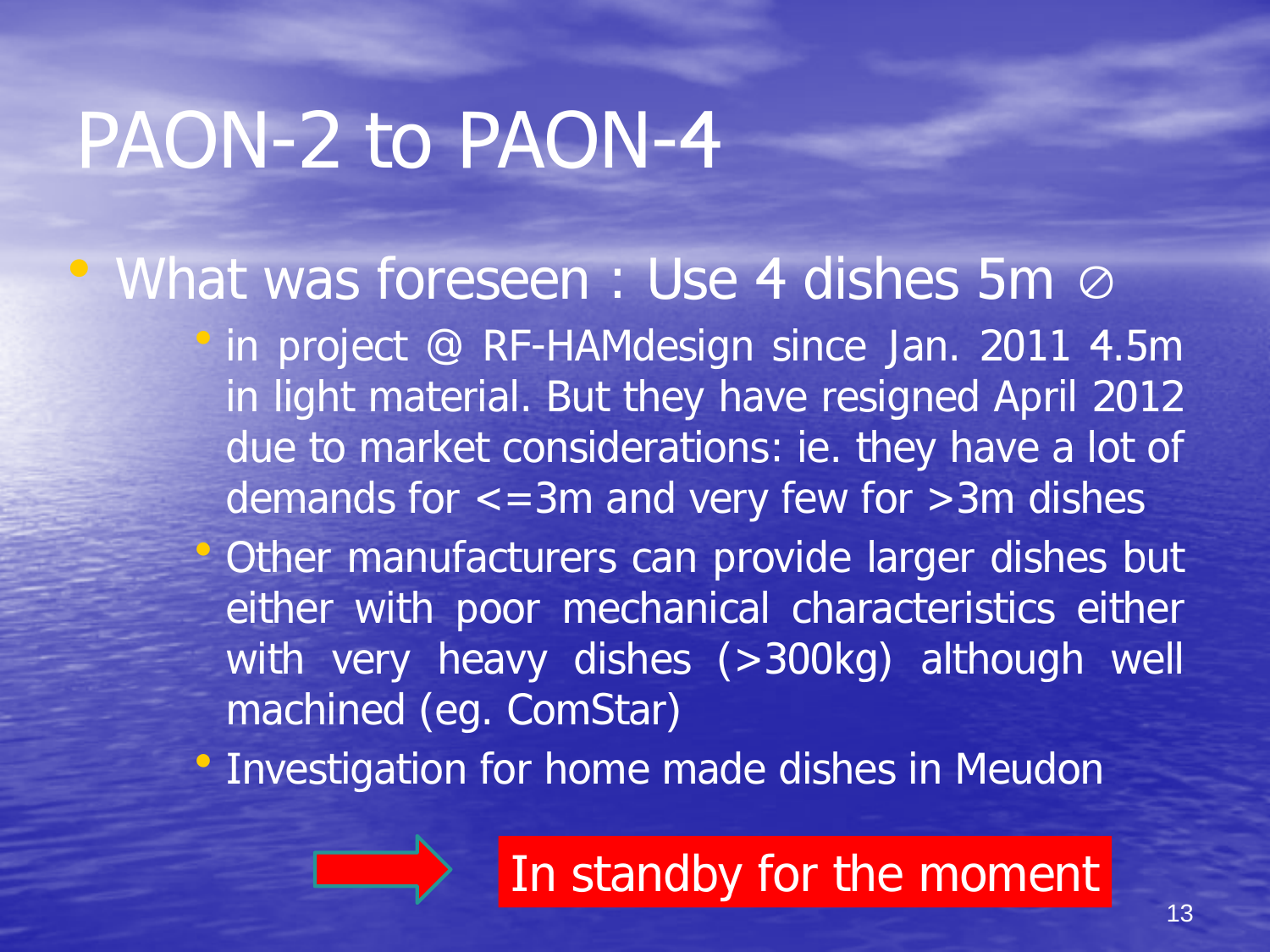

# PAON-2 to PAON-4
What was foreseen : Use 4 dishes 5m ∅
in project @ RF-HAMdesign since Jan. 2011 4.5m in light material. But they have resigned April 2012 due to market considerations: ie. they have a lot of demands for <=3m and very few for >3m dishes
Other manufacturers can provide larger dishes but either with poor mechanical characteristics either with very heavy dishes (>300kg) although well machined (eg. ComStar)
Investigation for home made dishes in Meudon

In standby for the moment
13